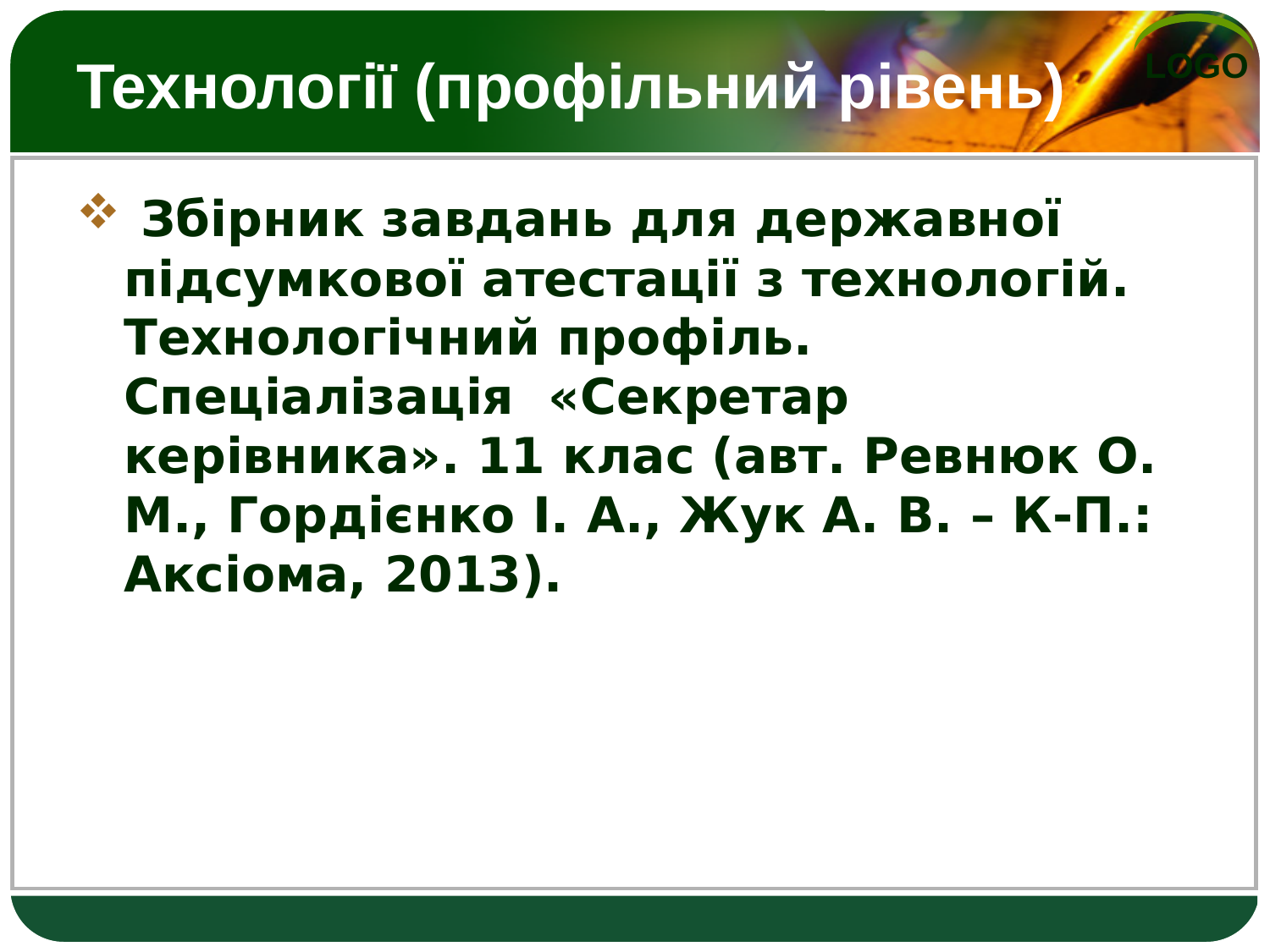

# Технології (профільний рівень)
 Збірник завдань для державної підсумкової атестації з технологій. Технологічний профіль. Спеціалізація  «Секретар керівника». 11 клас (авт. Ревнюк О. М., Гордієнко І. А., Жук А. В. – К-П.: Аксіома, 2013).